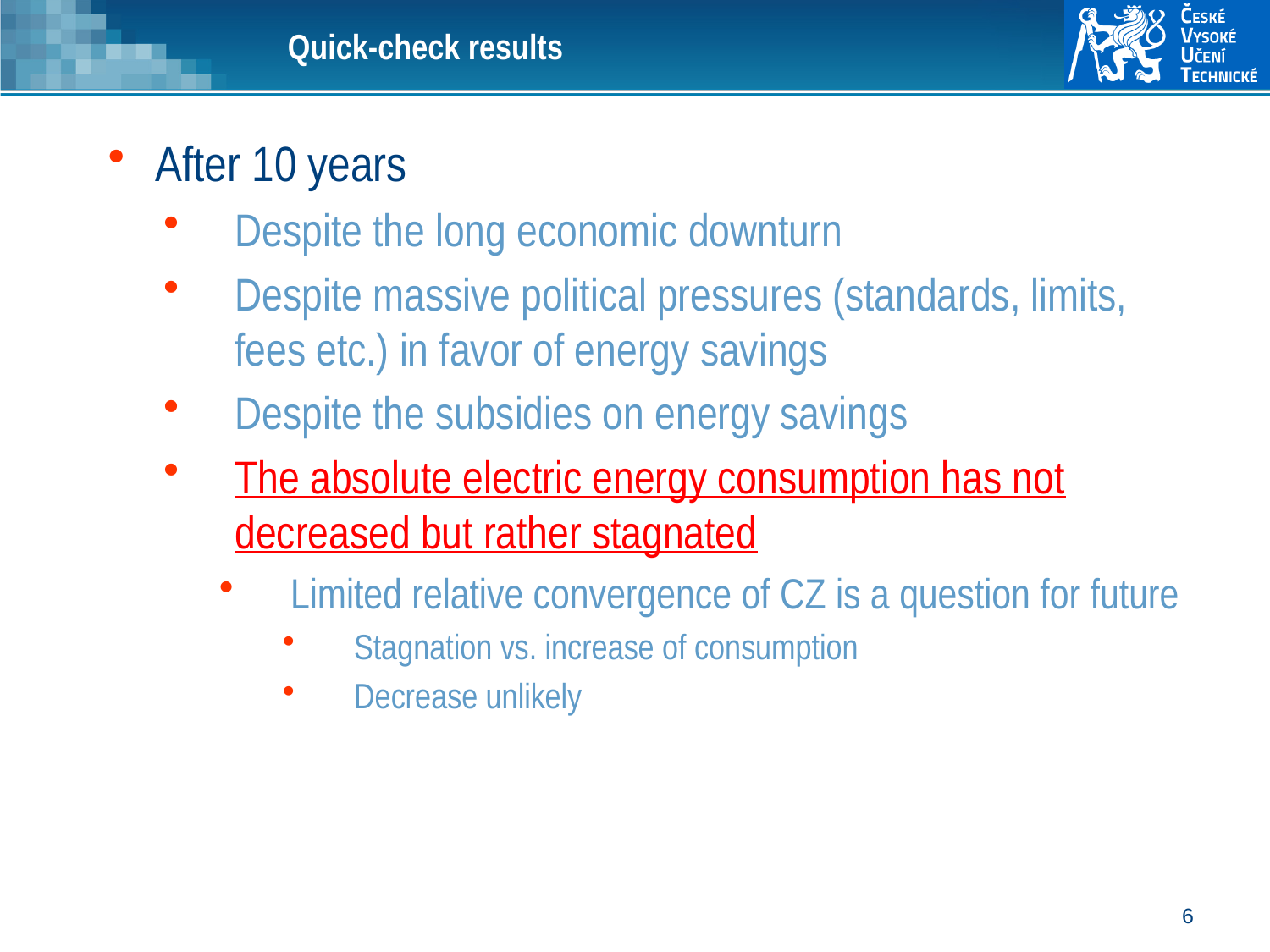

# Quick-check results
After 10 years
Despite the long economic downturn
Despite massive political pressures (standards, limits, fees etc.) in favor of energy savings
Despite the subsidies on energy savings
The absolute electric energy consumption has not decreased but rather stagnated
Limited relative convergence of CZ is a question for future
Stagnation vs. increase of consumption
Decrease unlikely

6